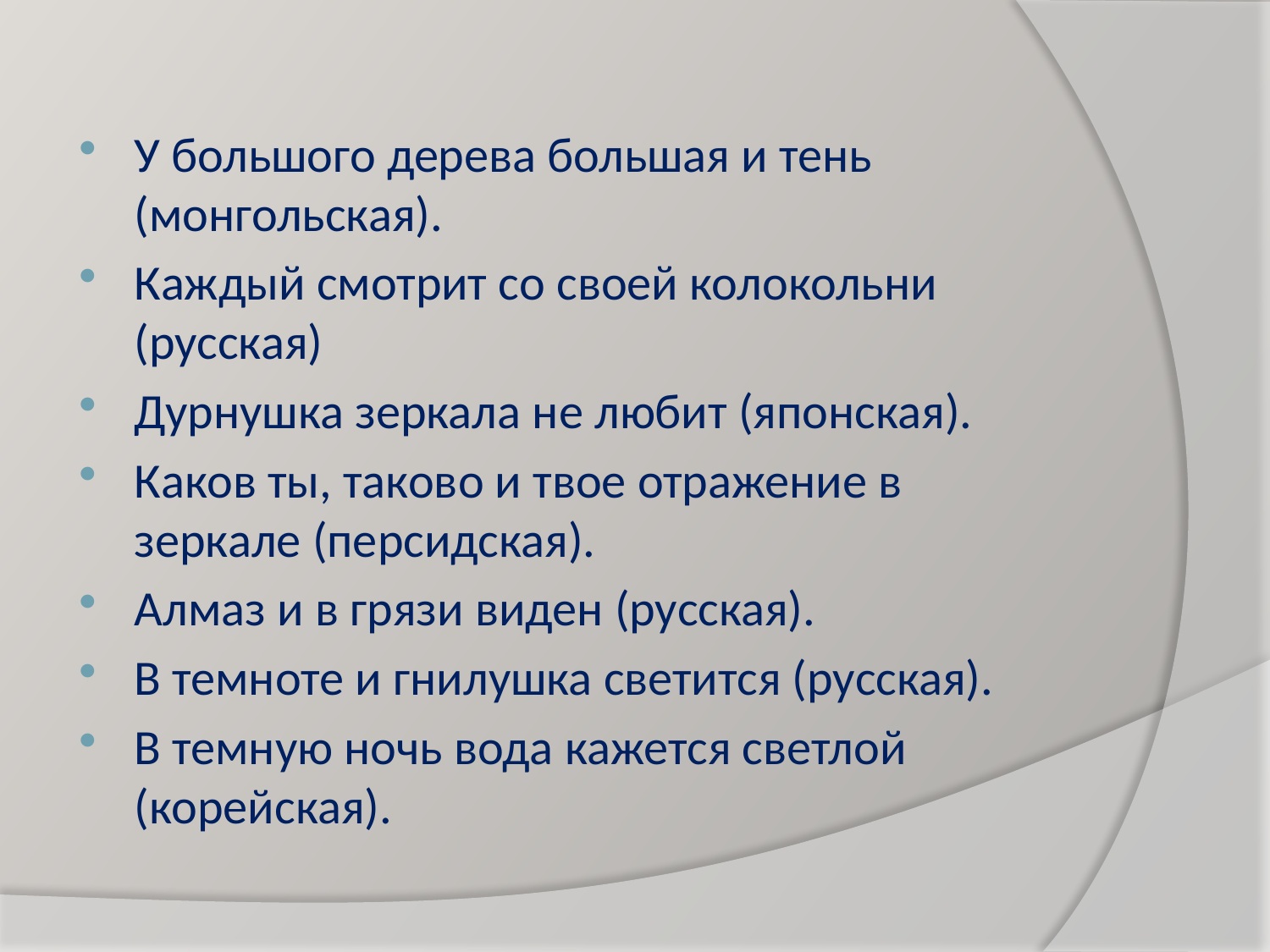

У большого дерева большая и тень (монгольская).
Каждый смотрит со своей колокольни (русская)
Дурнушка зеркала не любит (японская).
Каков ты, таково и твое отражение в зеркале (персидская).
Алмаз и в грязи виден (русская).
В темноте и гнилушка светится (русская).
В темную ночь вода кажется светлой (корейская).